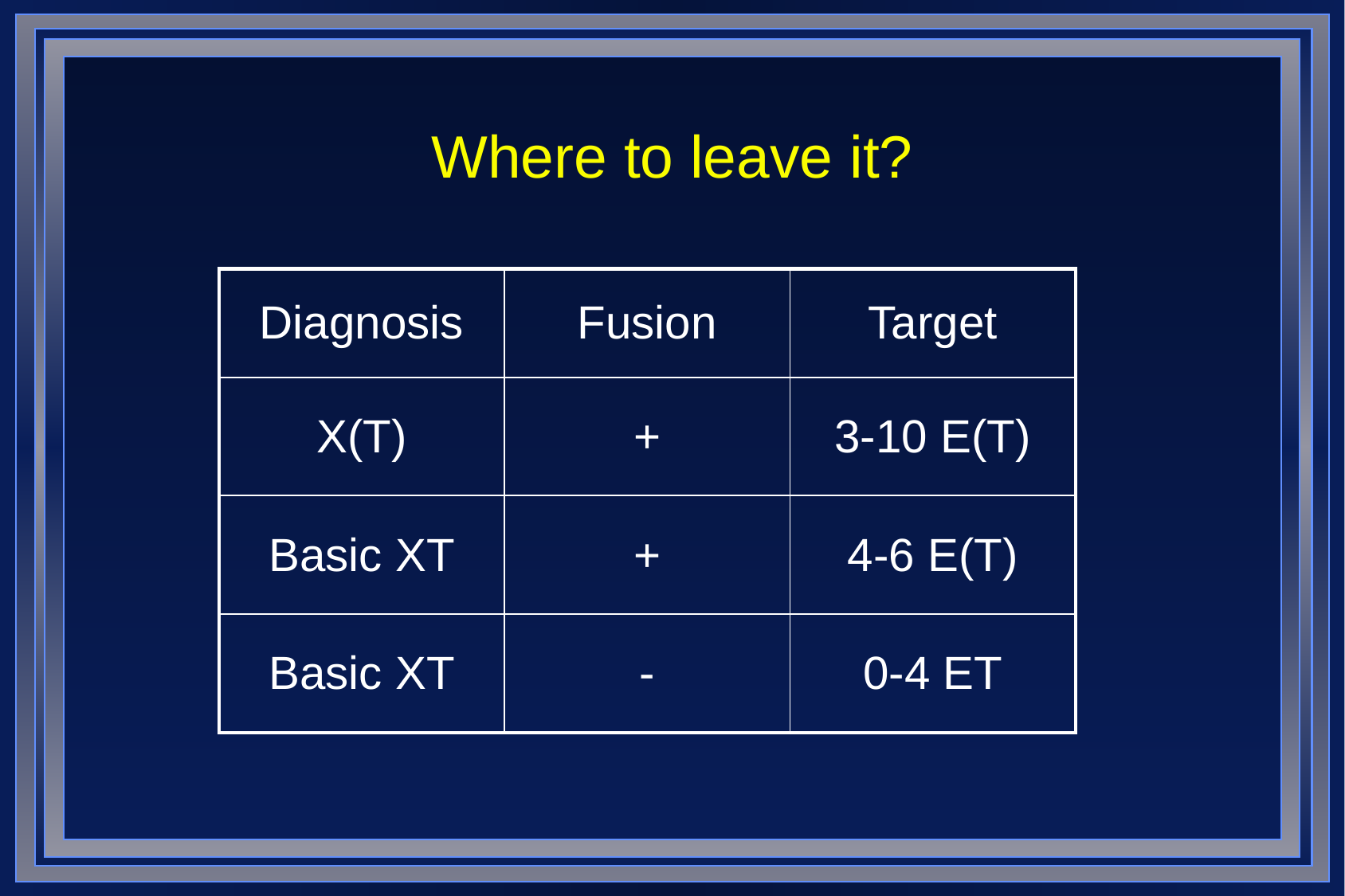

# Where to leave it?
| Diagnosis | Fusion | Target |
| --- | --- | --- |
| X(T) | + | 3-10 E(T) |
| Basic XT | + | 4-6 E(T) |
| Basic XT | - | 0-4 ET |